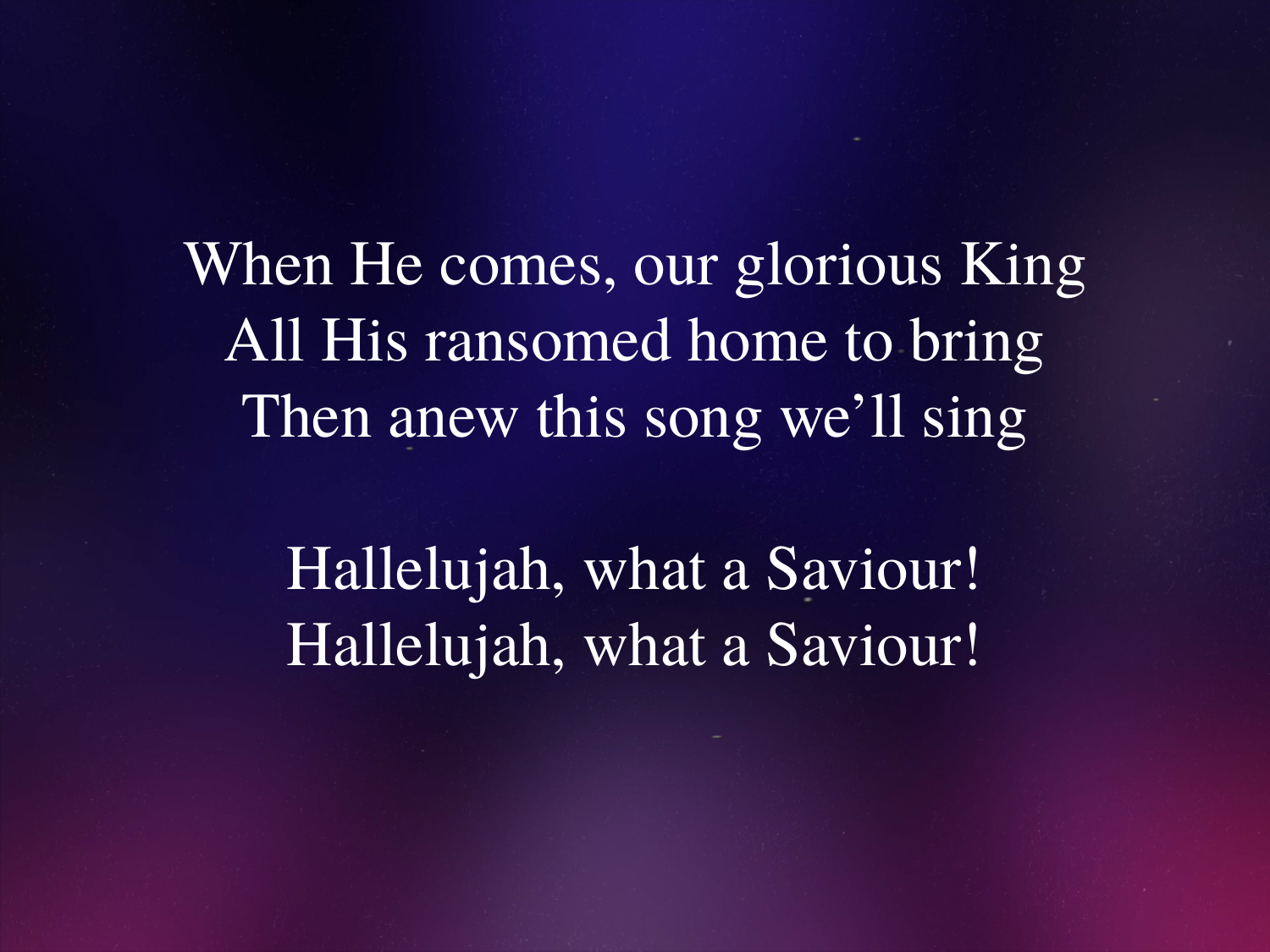

# When He comes, our glorious King All His ransomed home to bring Then anew this song we’ll sing Hallelujah, what a Saviour! Hallelujah, what a Saviour!